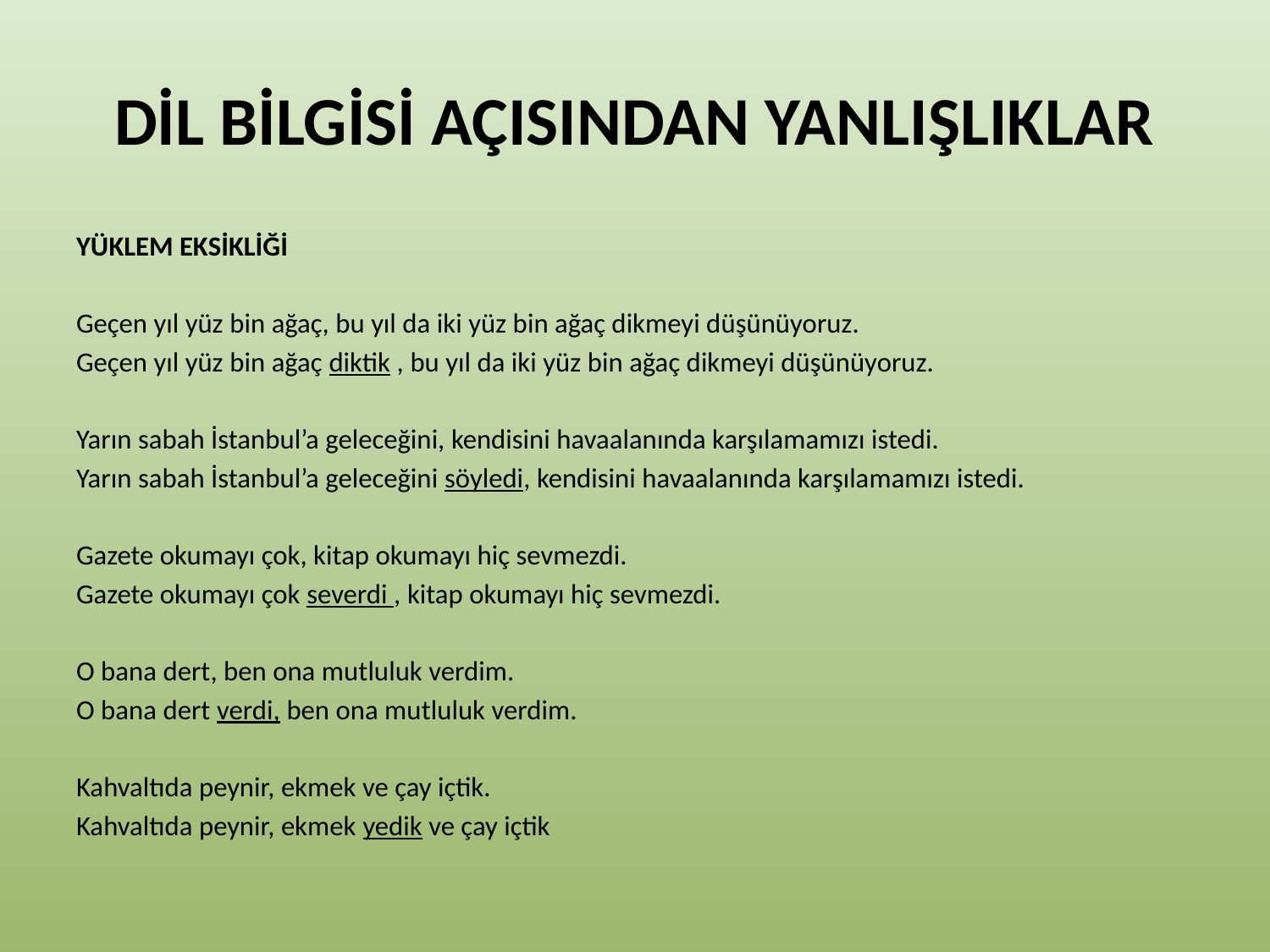

# DİL BİLGİSİ AÇISINDAN YANLIŞLIKLAR
YÜKLEM EKSİKLİĞİ

Geçen yıl yüz bin ağaç, bu yıl da iki yüz bin ağaç dikmeyi düşünüyoruz.
Geçen yıl yüz bin ağaç diktik , bu yıl da iki yüz bin ağaç dikmeyi düşünüyoruz.

Yarın sabah İstanbul’a geleceğini, kendisini havaalanında karşılamamızı istedi.
Yarın sabah İstanbul’a geleceğini söyledi, kendisini havaalanında karşılamamızı istedi.

Gazete okumayı çok, kitap okumayı hiç sevmezdi.
Gazete okumayı çok severdi , kitap okumayı hiç sevmezdi.

O bana dert, ben ona mutluluk verdim.
O bana dert verdi, ben ona mutluluk verdim.

Kahvaltıda peynir, ekmek ve çay içtik.
Kahvaltıda peynir, ekmek yedik ve çay içtik